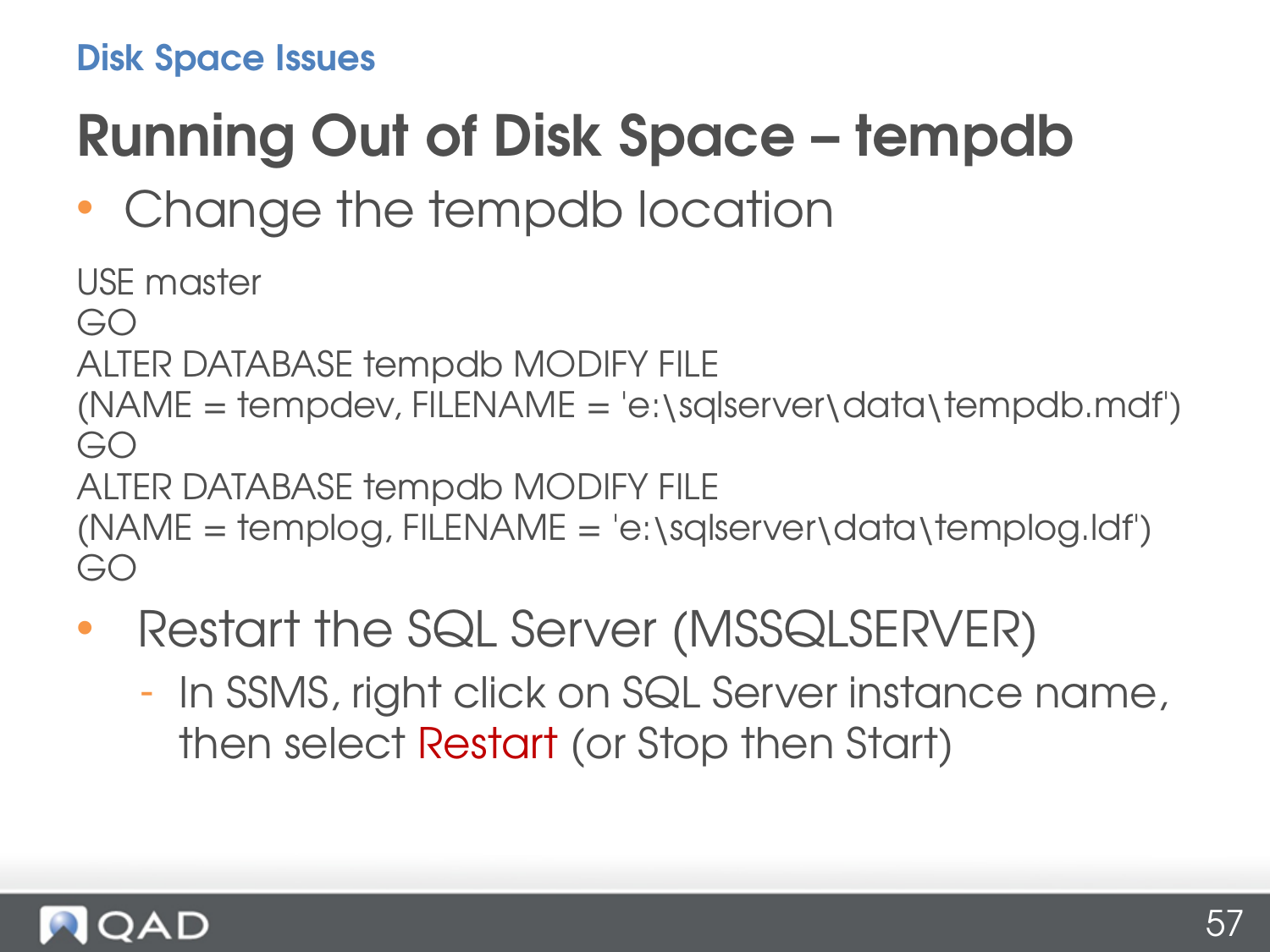

Disk Space Issues
# Running Out of Disk Space – tempdb
Change the tempdb location

USE master
GO
ALTER DATABASE tempdb MODIFY FILE
(NAME = tempdev, FILENAME = 'e:\sqlserver\data\tempdb.mdf')
GO
ALTER DATABASE tempdb MODIFY FILE
(NAME = templog, FILENAME = 'e:\sqlserver\data\templog.ldf')
GO
 Restart the SQL Server (MSSQLSERVER)
In SSMS, right click on SQL Server instance name, then select Restart (or Stop then Start)
57